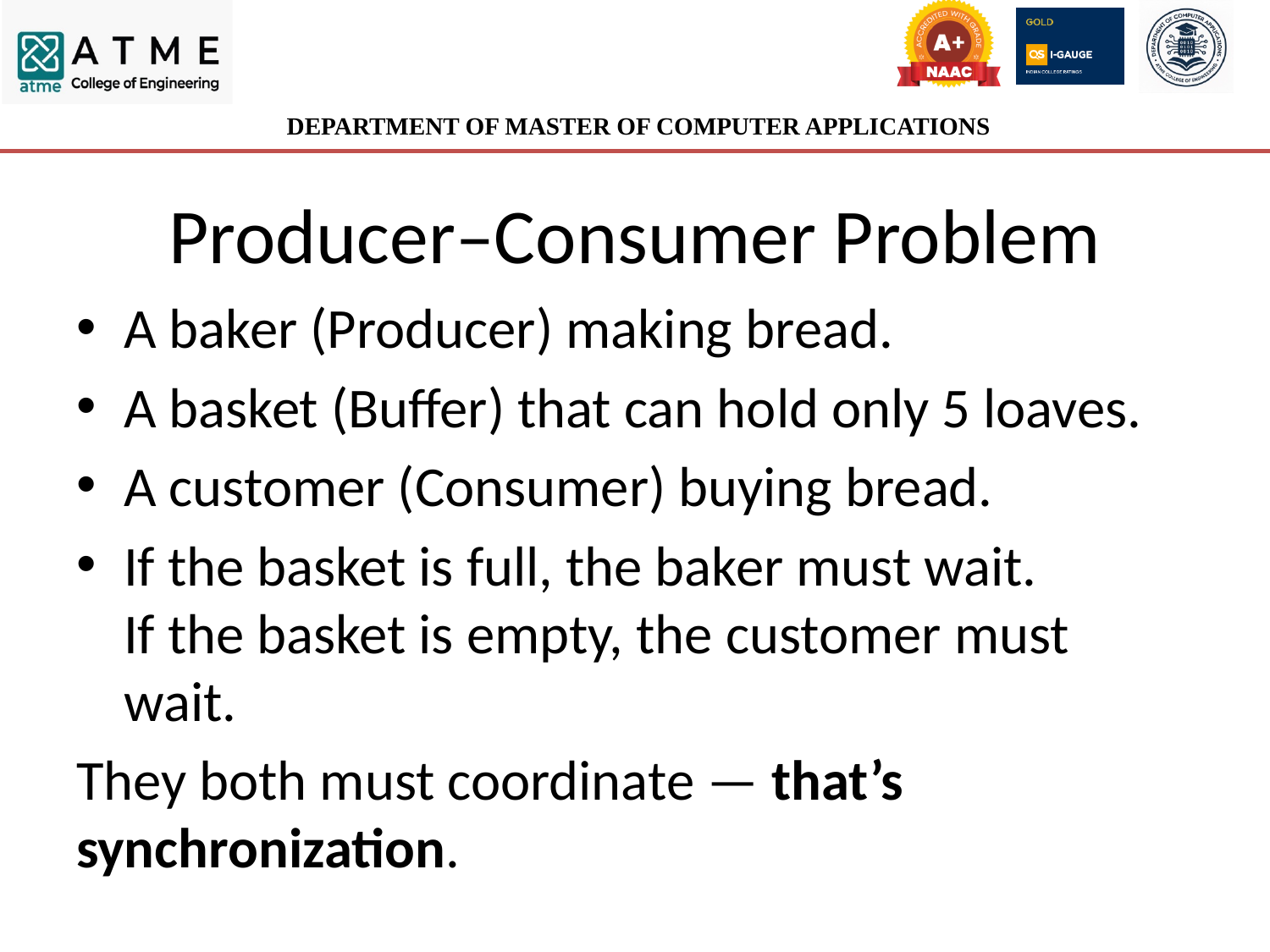

# Producer–Consumer Problem
A baker (Producer) making bread.
A basket (Buffer) that can hold only 5 loaves.
A customer (Consumer) buying bread.
If the basket is full, the baker must wait.
If the basket is empty, the customer must wait.
They both must coordinate — that’s synchronization.